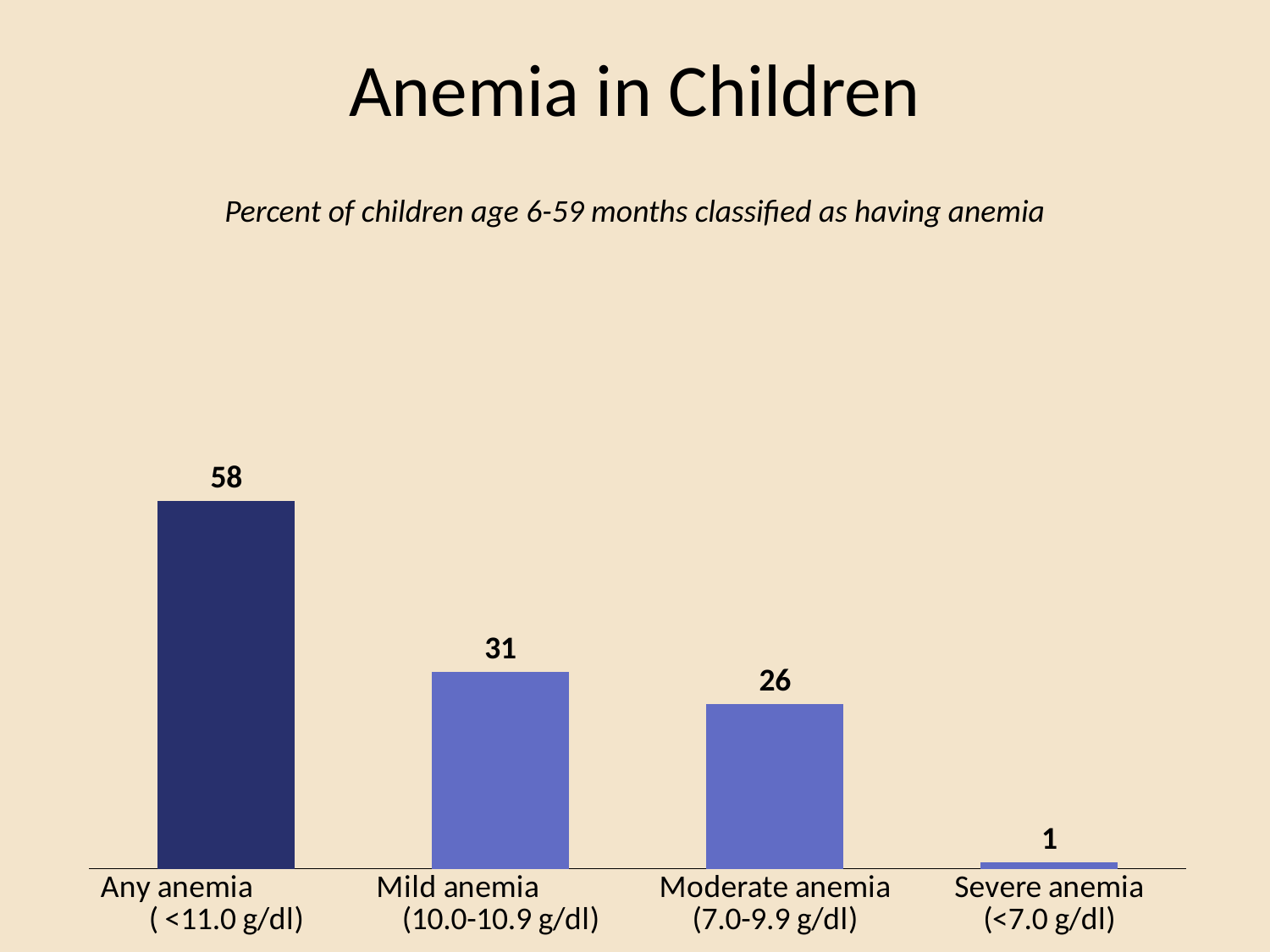

# Anemia in Children
Percent of children age 6-59 months classified as having anemia

### Chart

| Category | Column1 |
|---|---|
| Any anemia                ( <11.0 g/dl) | 58.0 |
| Mild anemia              (10.0-10.9 g/dl) | 31.0 |
| Moderate anemia (7.0-9.9 g/dl) | 26.0 |
| Severe anemia (<7.0 g/dl) | 1.0 |